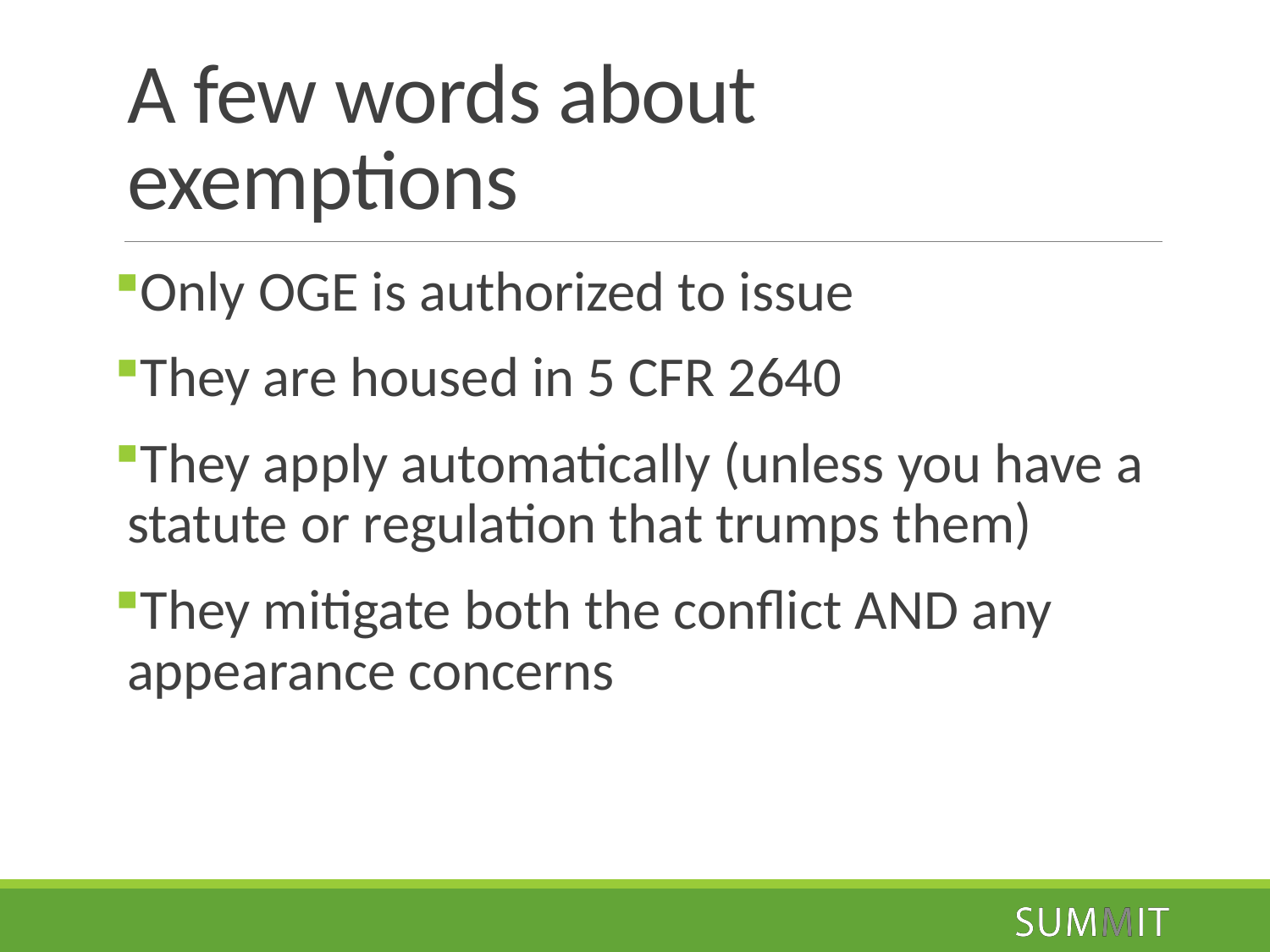

# A few words about exemptions
Only OGE is authorized to issue
They are housed in 5 CFR 2640
They apply automatically (unless you have a statute or regulation that trumps them)
They mitigate both the conflict AND any appearance concerns